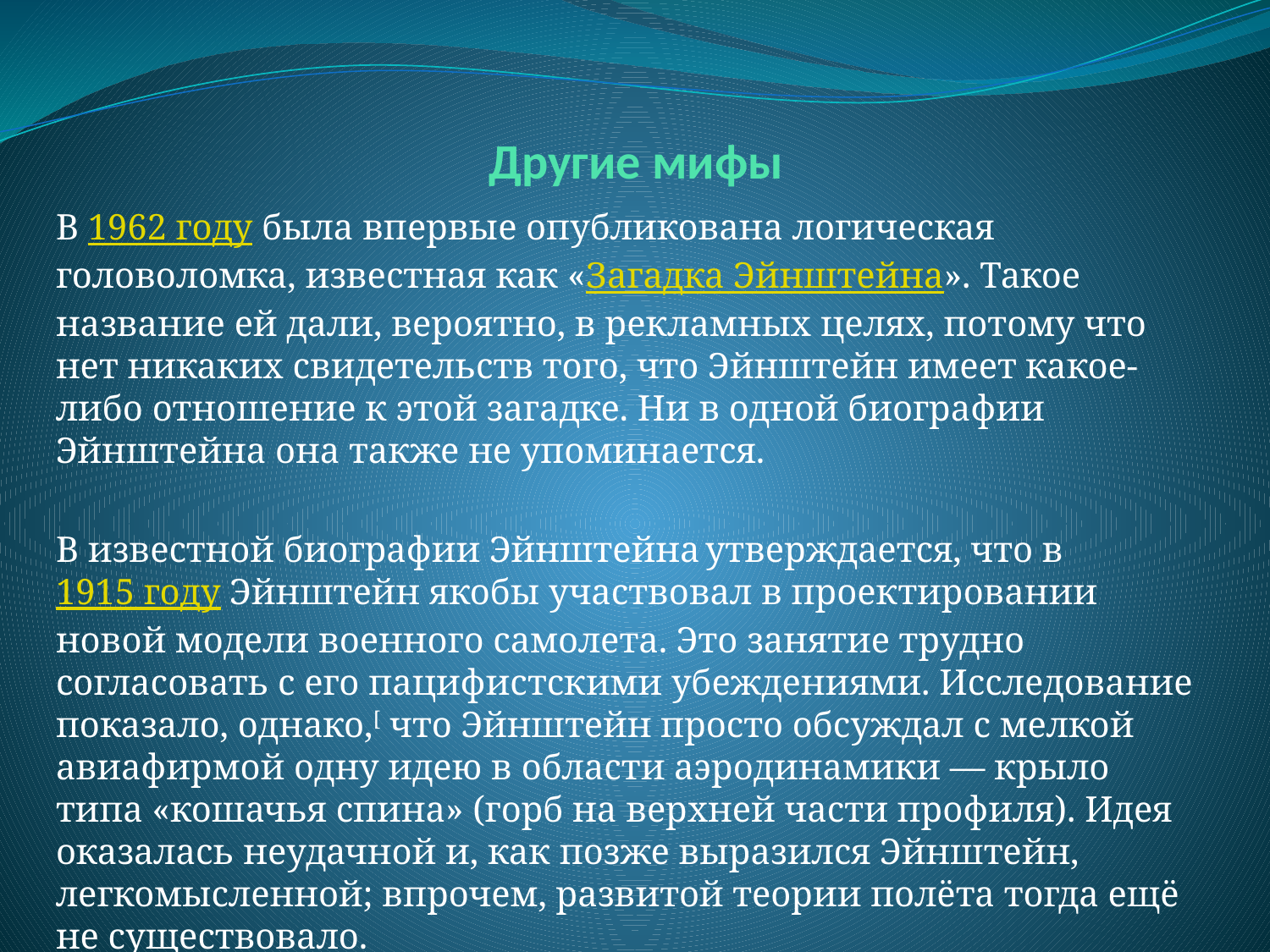

# Другие мифы
В 1962 году была впервые опубликована логическая головоломка, известная как «Загадка Эйнштейна». Такое название ей дали, вероятно, в рекламных целях, потому что нет никаких свидетельств того, что Эйнштейн имеет какое-либо отношение к этой загадке. Ни в одной биографии Эйнштейна она также не упоминается.

В известной биографии Эйнштейна утверждается, что в 1915 году Эйнштейн якобы участвовал в проектировании новой модели военного самолета. Это занятие трудно согласовать с его пацифистскими убеждениями. Исследование показало, однако,[ что Эйнштейн просто обсуждал с мелкой авиафирмой одну идею в области аэродинамики — крыло типа «кошачья спина» (горб на верхней части профиля). Идея оказалась неудачной и, как позже выразился Эйнштейн, легкомысленной; впрочем, развитой теории полёта тогда ещё не существовало.